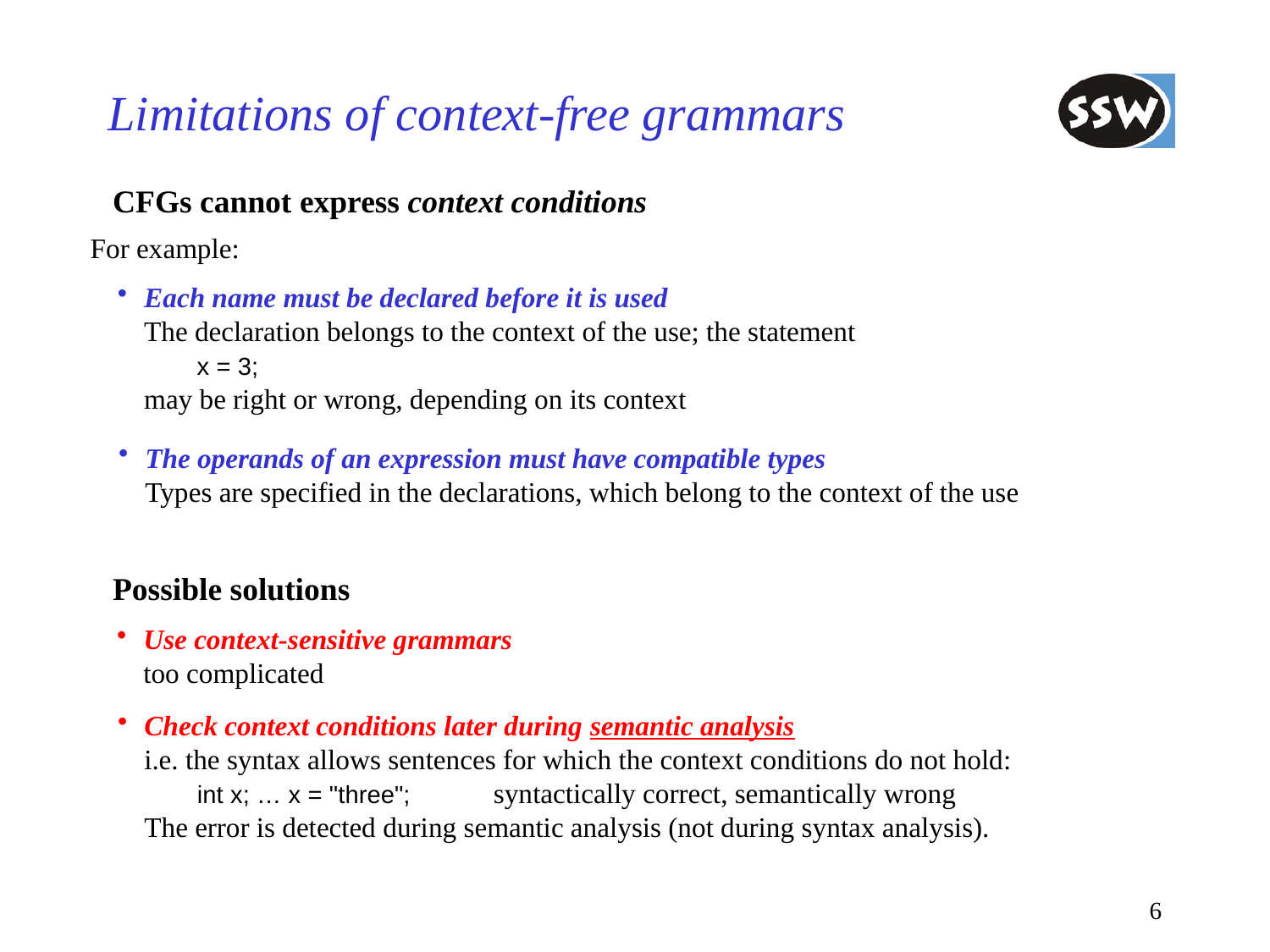

# Limitations of context-free grammars
CFGs cannot express context conditions
For example:
Each name must be declared before it is used
The declaration belongs to the context of the use; the statement
	x = 3;
may be right or wrong, depending on its context
The operands of an expression must have compatible types
Types are specified in the declarations, which belong to the context of the use
Possible solutions
Use context-sensitive grammars
too complicated
Check context conditions later during semantic analysis
i.e. the syntax allows sentences for which the context conditions do not hold:
	int x; … x = "three";	syntactically correct, semantically wrong
The error is detected during semantic analysis (not during syntax analysis).
6